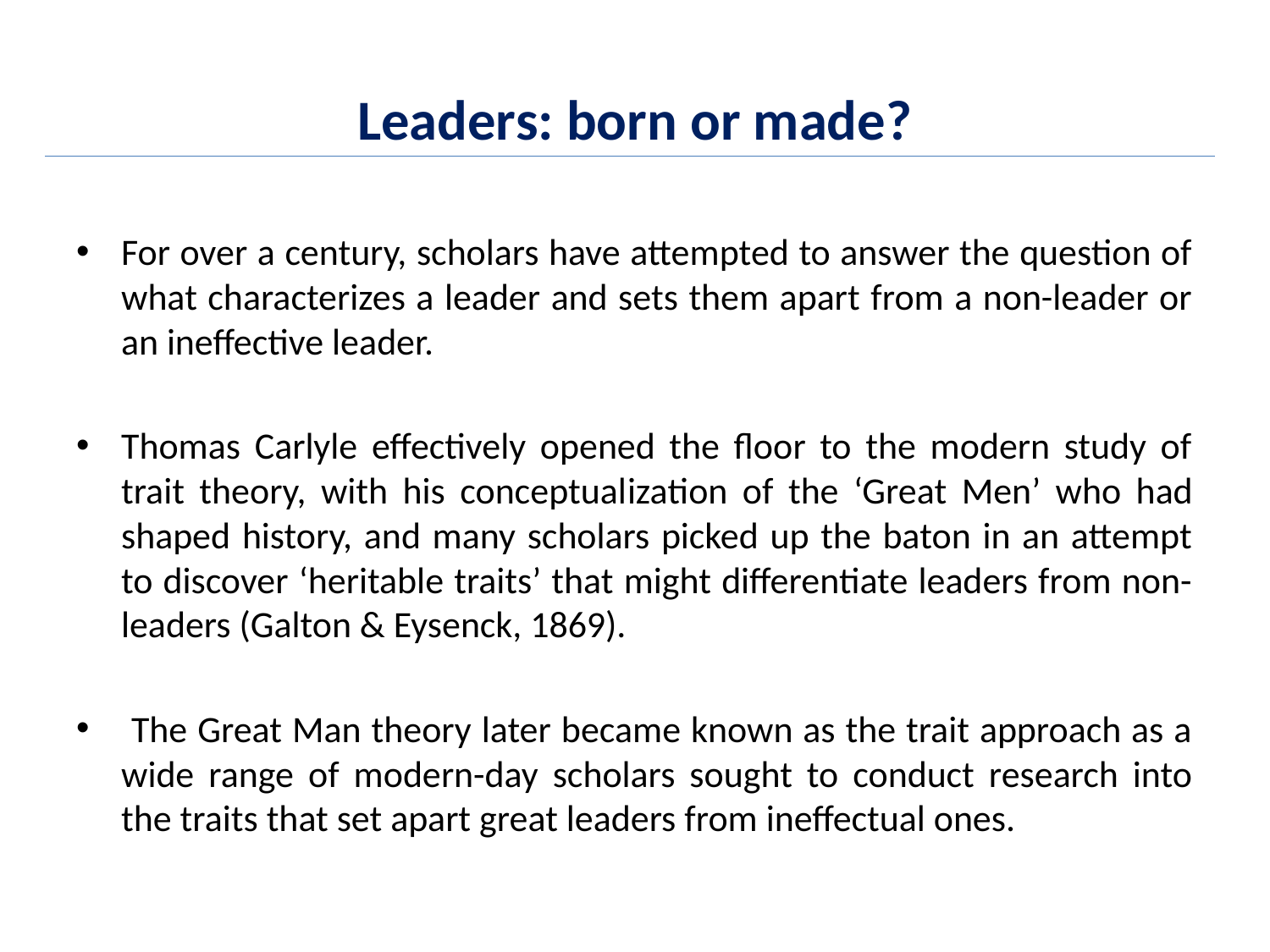

# Leaders: born or made?
For over a century, scholars have attempted to answer the question of what characterizes a leader and sets them apart from a non-leader or an ineffective leader.

Thomas Carlyle effectively opened the floor to the modern study of trait theory, with his conceptualization of the ‘Great Men’ who had shaped history, and many scholars picked up the baton in an attempt to discover ‘heritable traits’ that might differentiate leaders from non-leaders (Galton & Eysenck, 1869).

 The Great Man theory later became known as the trait approach as a wide range of modern-day scholars sought to conduct research into the traits that set apart great leaders from ineffectual ones.